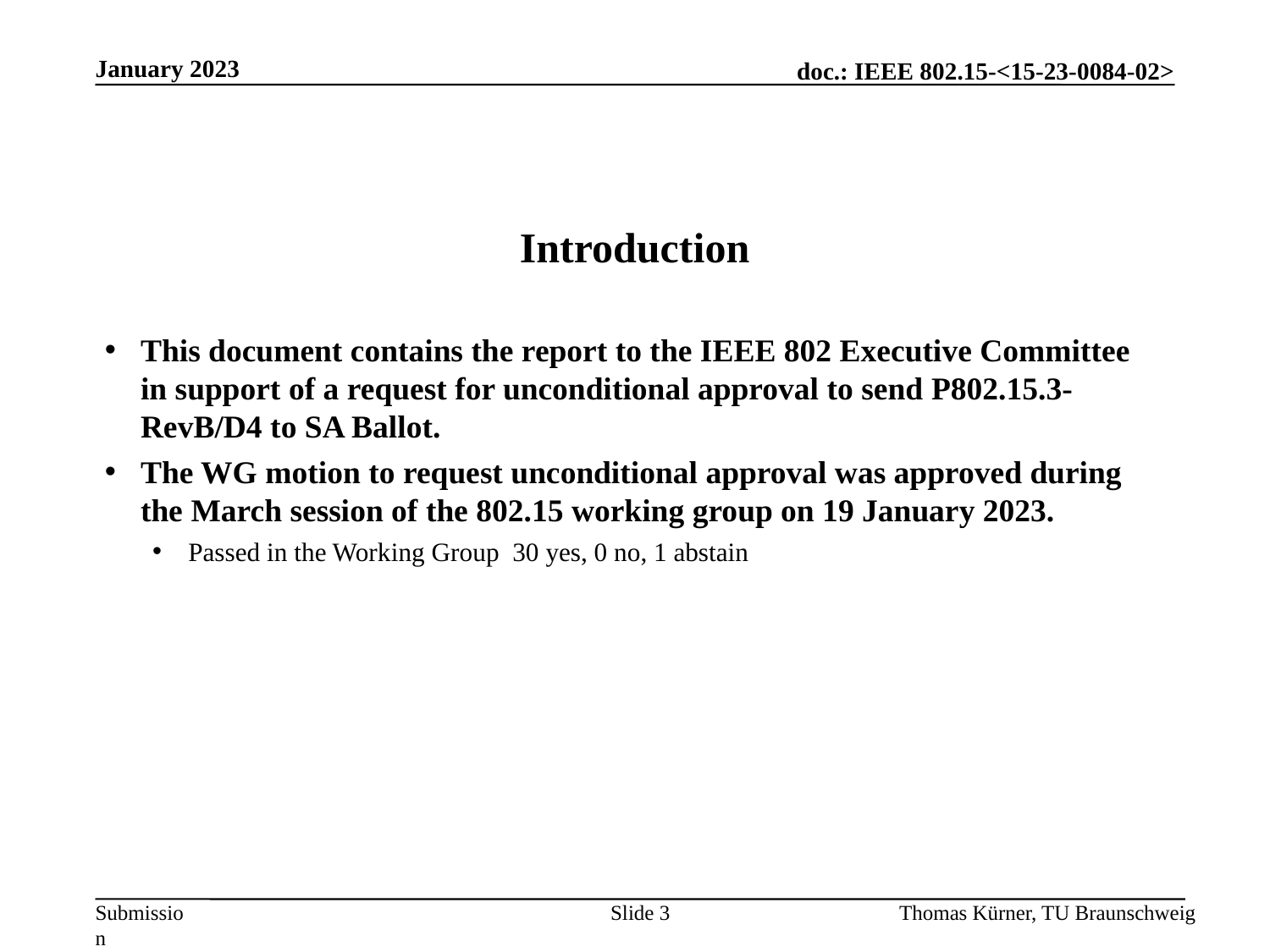

January 2023
Introduction
This document contains the report to the IEEE 802 Executive Committee in support of a request for unconditional approval to send P802.15.3-RevB/D4 to SA Ballot.
The WG motion to request unconditional approval was approved during the March session of the 802.15 working group on 19 January 2023.
Passed in the Working Group  30 yes, 0 no, 1 abstain
Slide 3
Thomas Kürner, TU Braunschweig